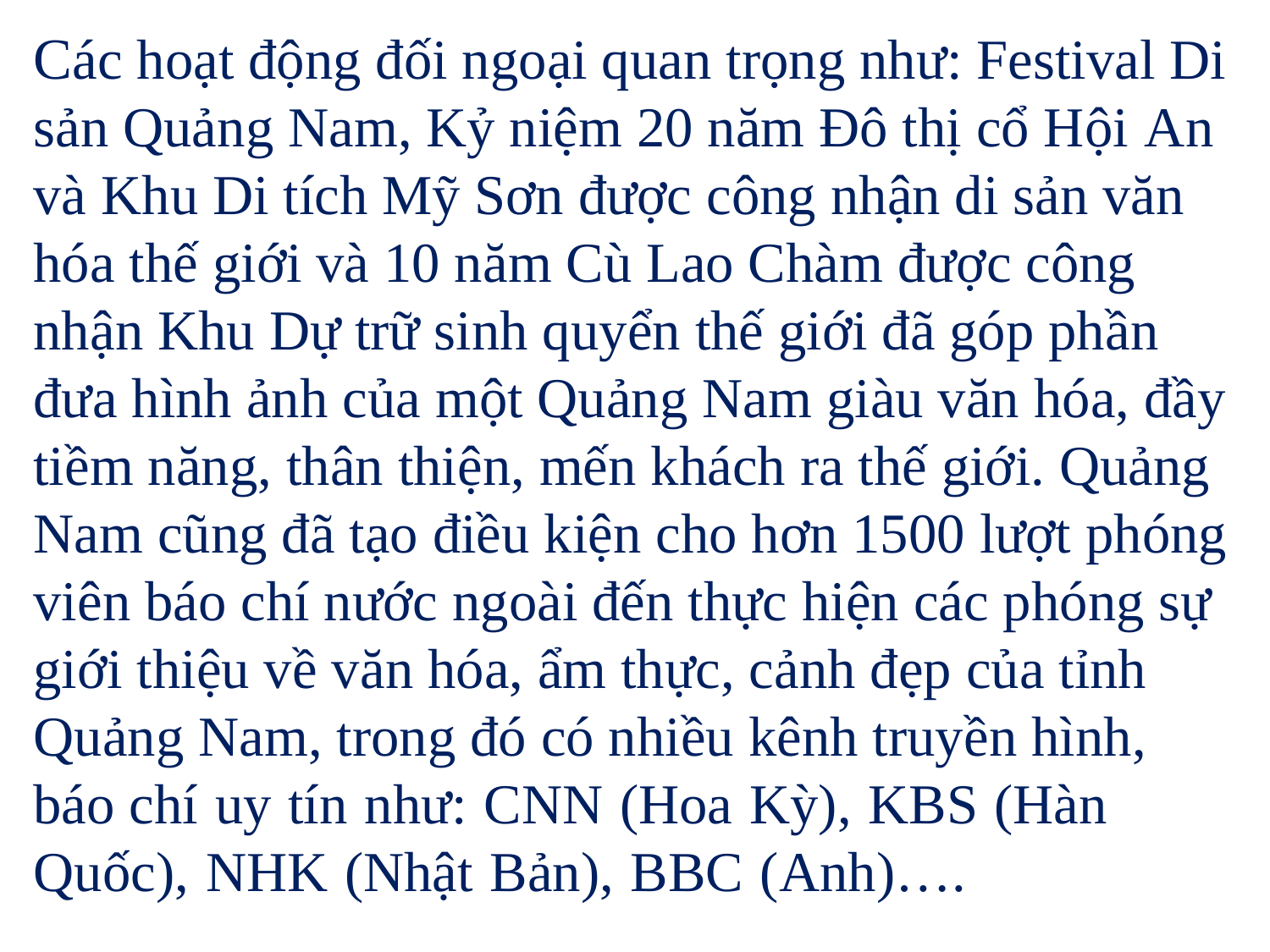

Các hoạt động đối ngoại quan trọng như: Festival Di sản Quảng Nam, Kỷ niệm 20 năm Đô thị cổ Hội An và Khu Di tích Mỹ Sơn được công nhận di sản văn hóa thế giới và 10 năm Cù Lao Chàm được công nhận Khu Dự trữ sinh quyển thế giới đã góp phần đưa hình ảnh của một Quảng Nam giàu văn hóa, đầy tiềm năng, thân thiện, mến khách ra thế giới. Quảng Nam cũng đã tạo điều kiện cho hơn 1500 lượt phóng viên báo chí nước ngoài đến thực hiện các phóng sự giới thiệu về văn hóa, ẩm thực, cảnh đẹp của tỉnh Quảng Nam, trong đó có nhiều kênh truyền hình, báo chí uy tín như: CNN (Hoa Kỳ), KBS (Hàn Quốc), NHK (Nhật Bản), BBC (Anh)….